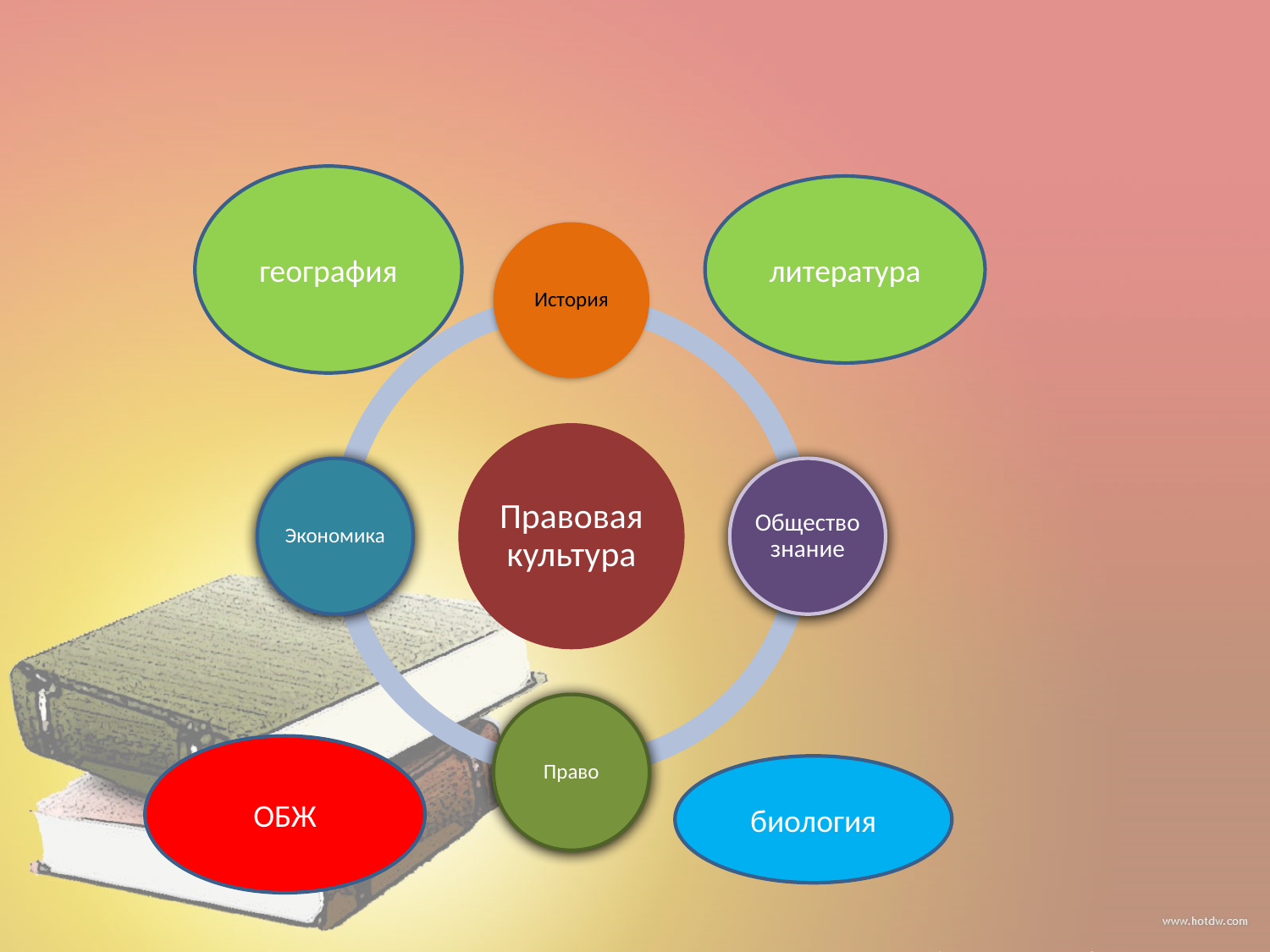

география
литература
Правовая культура
История
Обществознание
Право
Экономика
ОБЖ
биология